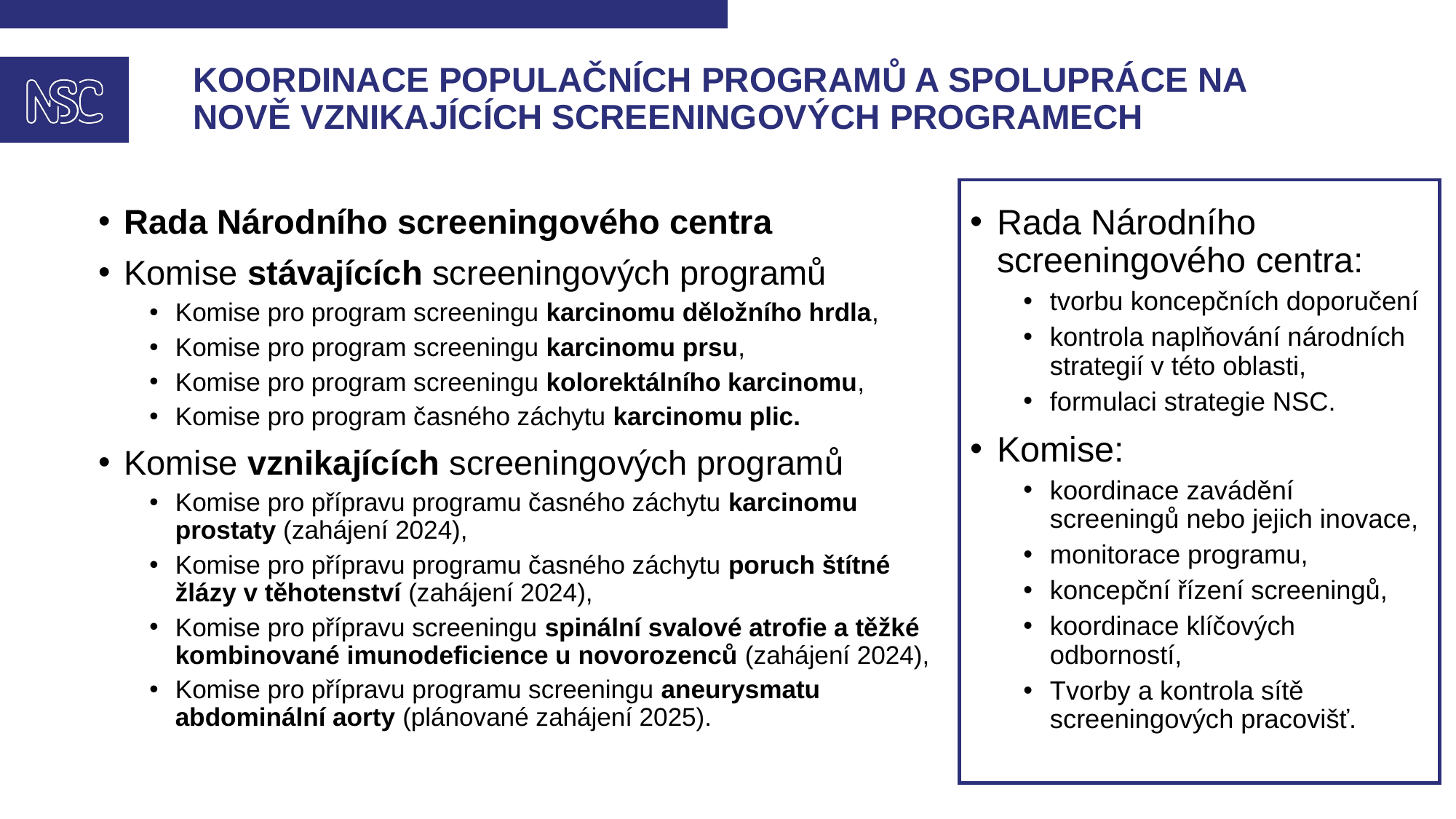

# Koordinace populačních programů a spolupráce na nově vznikajících screeningových programech

Rada Národního screeningového centra
Komise stávajících screeningových programů
Komise pro program screeningu karcinomu děložního hrdla,
Komise pro program screeningu karcinomu prsu,
Komise pro program screeningu kolorektálního karcinomu,
Komise pro program časného záchytu karcinomu plic.
Komise vznikajících screeningových programů
Komise pro přípravu programu časného záchytu karcinomu prostaty (zahájení 2024),
Komise pro přípravu programu časného záchytu poruch štítné žlázy v těhotenství (zahájení 2024),
Komise pro přípravu screeningu spinální svalové atrofie a těžké kombinované imunodeficience u novorozenců (zahájení 2024),
Komise pro přípravu programu screeningu aneurysmatu abdominální aorty (plánované zahájení 2025).

Rada Národního screeningového centra:
tvorbu koncepčních doporučení
kontrola naplňování národních strategií v této oblasti,
formulaci strategie NSC.
Komise:
koordinace zavádění screeningů nebo jejich inovace,
monitorace programu,
koncepční řízení screeningů,
koordinace klíčových odborností,
Tvorby a kontrola sítě screeningových pracovišť.